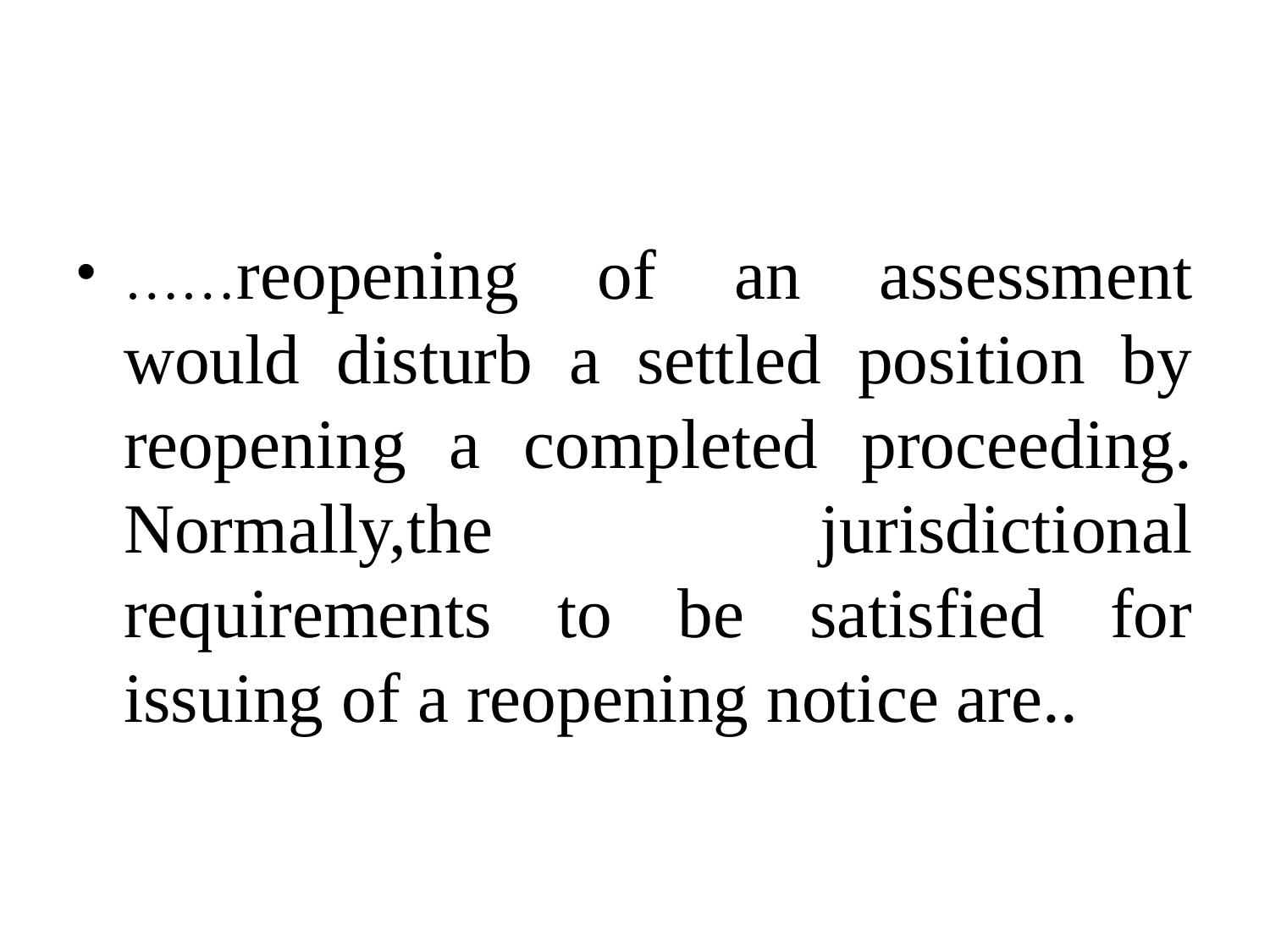

#
……reopening of an assessment would disturb a settled position by reopening a completed proceeding. Normally,the jurisdictional requirements to be satisfied for issuing of a reopening notice are..